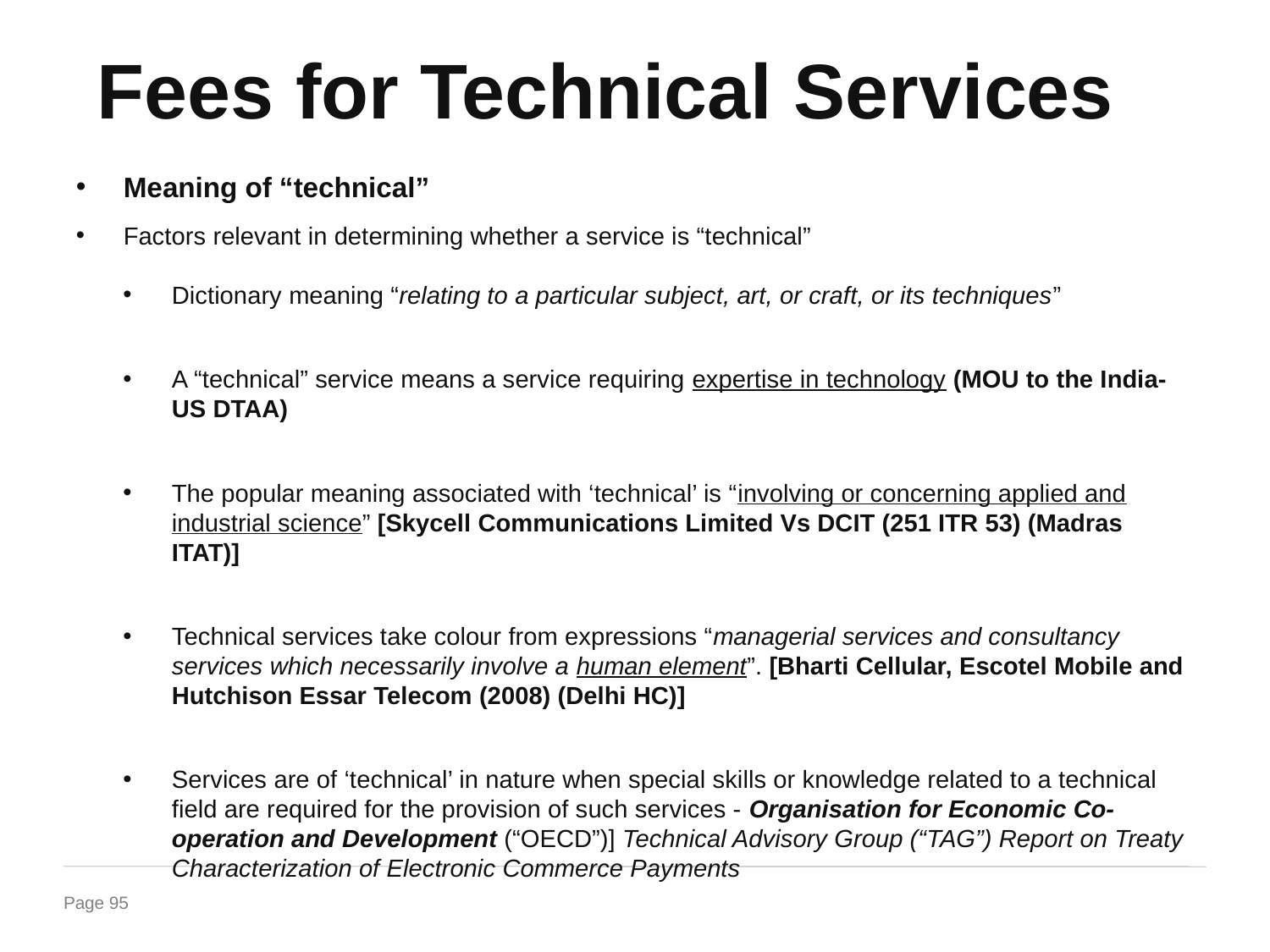

Fees for Technical Services
Meaning of “technical”

Factors relevant in determining whether a service is “technical”

Dictionary meaning “relating to a particular subject, art, or craft, or its techniques”

A “technical” service means a service requiring expertise in technology (MOU to the India-US DTAA)

The popular meaning associated with ‘technical’ is “involving or concerning applied and industrial science” [Skycell Communications Limited Vs DCIT (251 ITR 53) (Madras ITAT)]

Technical services take colour from expressions “managerial services and consultancy services which necessarily involve a human element”. [Bharti Cellular, Escotel Mobile and Hutchison Essar Telecom (2008) (Delhi HC)]

Services are of ‘technical’ in nature when special skills or knowledge related to a technical field are required for the provision of such services - Organisation for Economic Co-operation and Development (“OECD”)] Technical Advisory Group (“TAG”) Report on Treaty Characterization of Electronic Commerce Payments